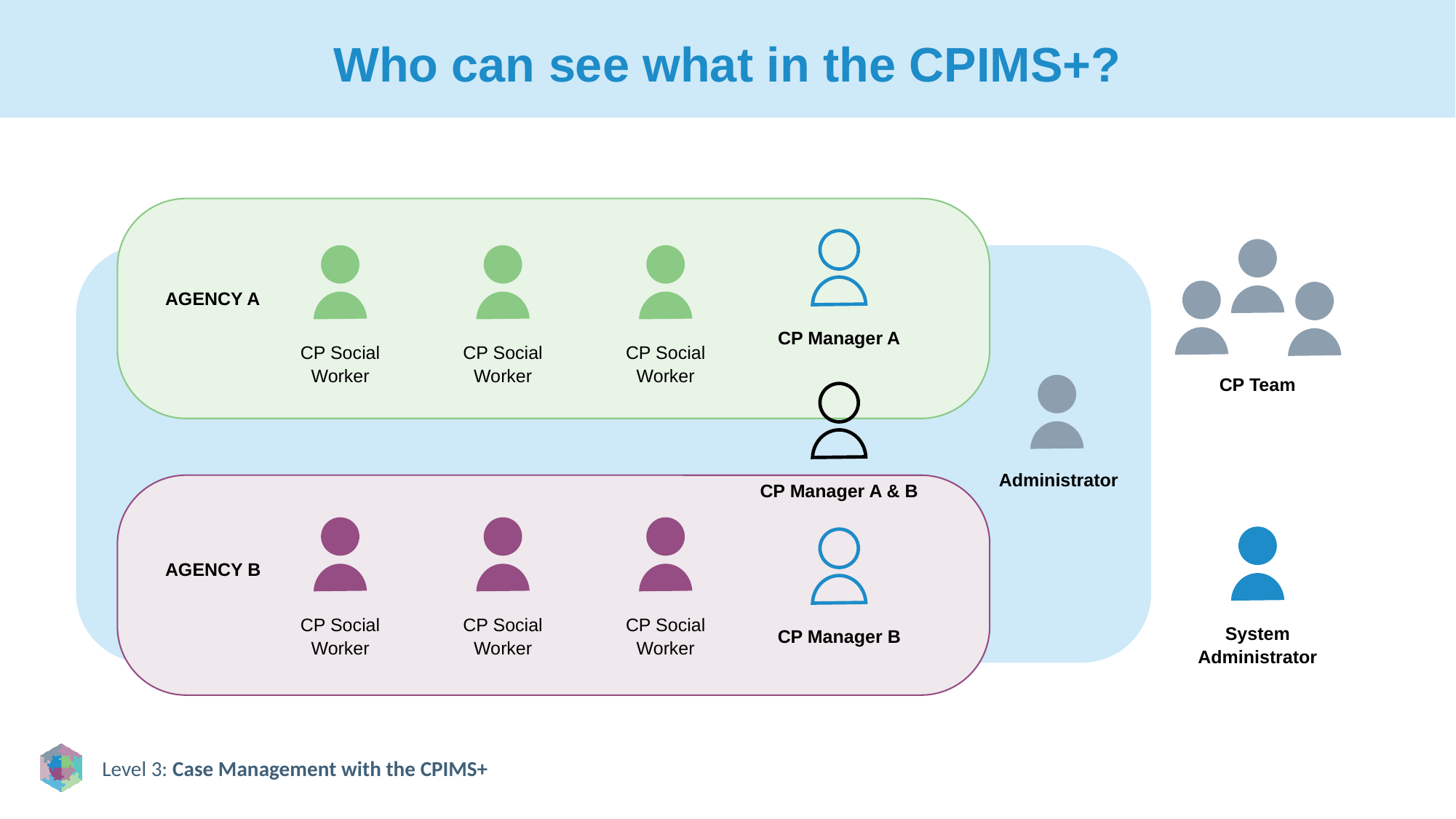

# Who can see what in the CPIMS+?

AGENCY A
CP Manager A
CP Social Worker
CP Social Worker
CP Social Worker
CP Team

Administrator
CP Manager A & B

AGENCY B
CP Social Worker
CP Social Worker
CP Social Worker
System Administrator
CP Manager B